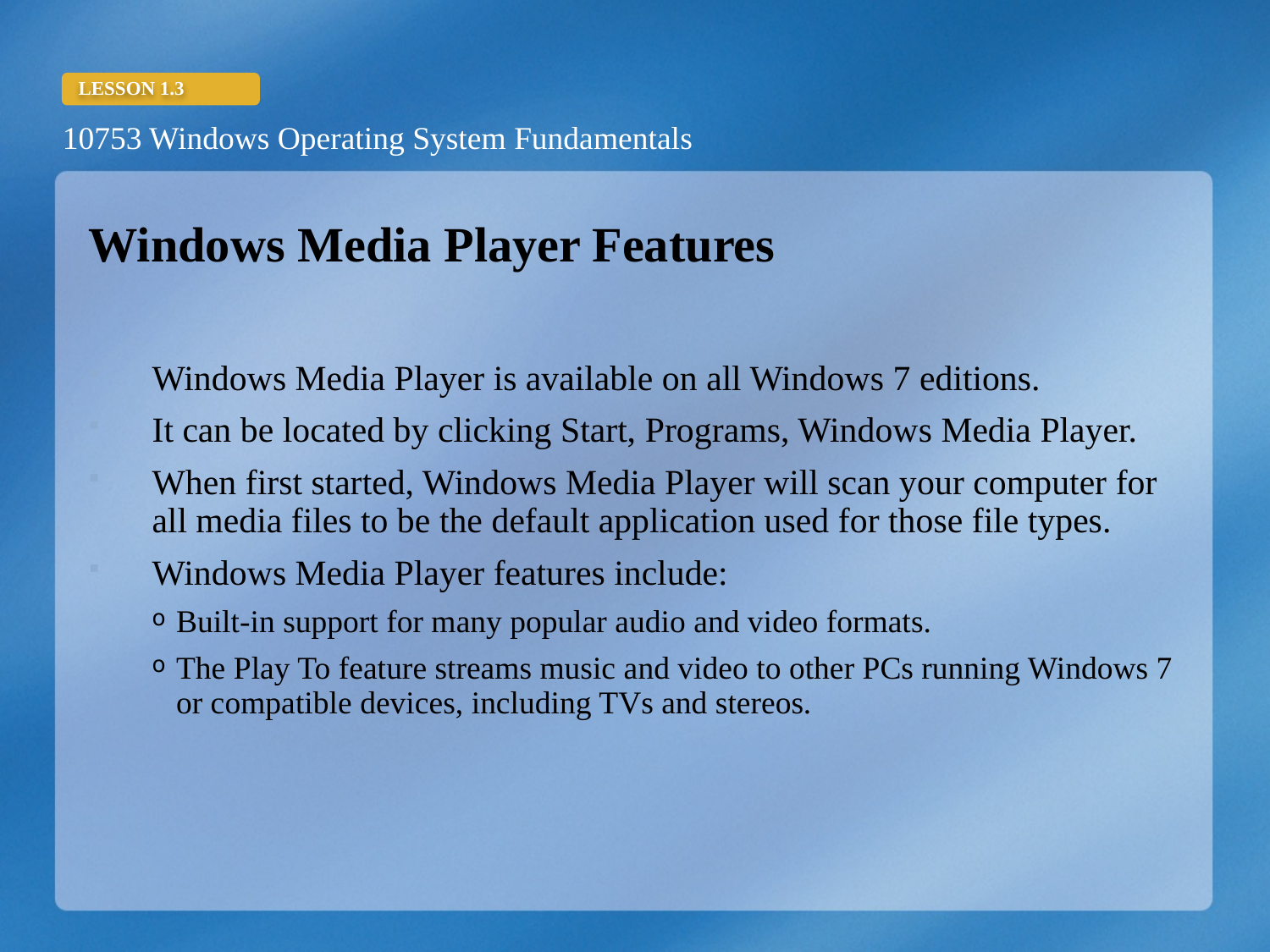

Windows Media Player Features

Windows Media Player is available on all Windows 7 editions.
It can be located by clicking Start, Programs, Windows Media Player.
When first started, Windows Media Player will scan your computer for all media files to be the default application used for those file types.
Windows Media Player features include:
Built-in support for many popular audio and video formats.
The Play To feature streams music and video to other PCs running Windows 7 or compatible devices, including TVs and stereos.